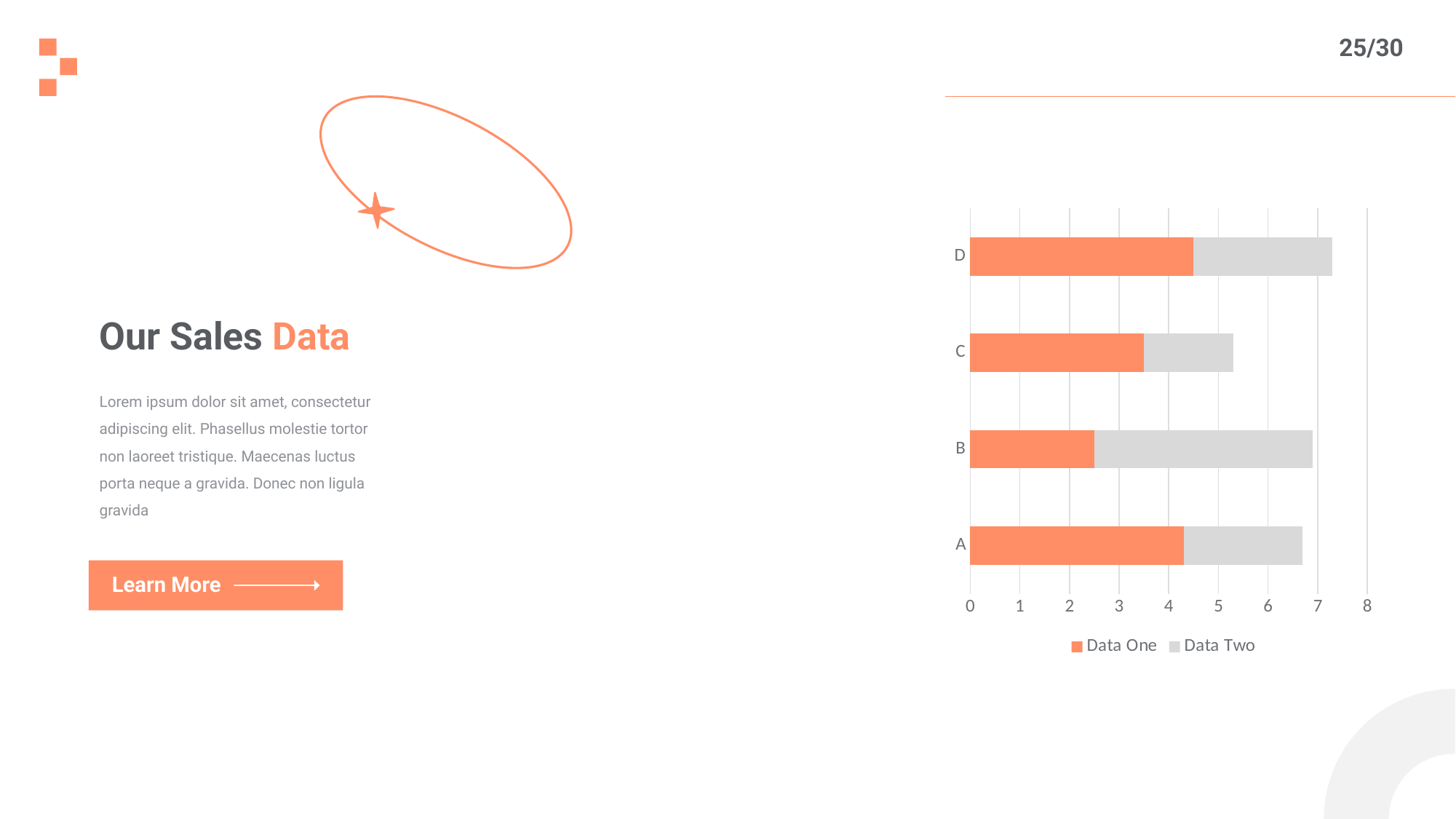

25/30

### Chart

| Category | Data One | Data Two |
|---|---|---|
| A | 4.3 | 2.4 |
| B | 2.5 | 4.4 |
| C | 3.5 | 1.8 |
| D | 4.5 | 2.8 |
Our Sales Data
Lorem ipsum dolor sit amet, consectetur adipiscing elit. Phasellus molestie tortor non laoreet tristique. Maecenas luctus porta neque a gravida. Donec non ligula gravida

Learn More